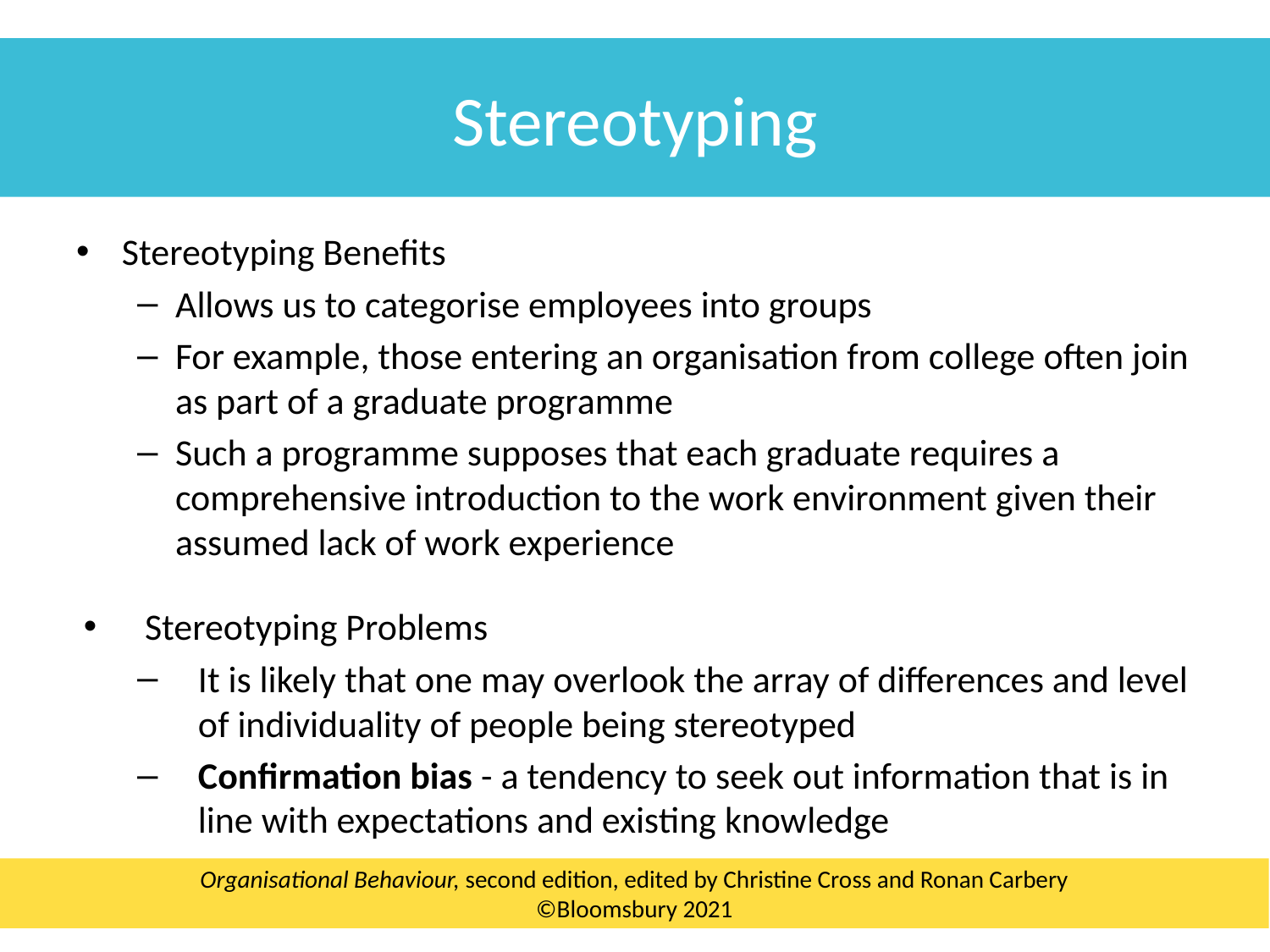

Stereotyping
Stereotyping Benefits
Allows us to categorise employees into groups
For example, those entering an organisation from college often join as part of a graduate programme
Such a programme supposes that each graduate requires a comprehensive introduction to the work environment given their assumed lack of work experience

Stereotyping Problems
It is likely that one may overlook the array of differences and level of individuality of people being stereotyped
Confirmation bias - a tendency to seek out information that is in line with expectations and existing knowledge